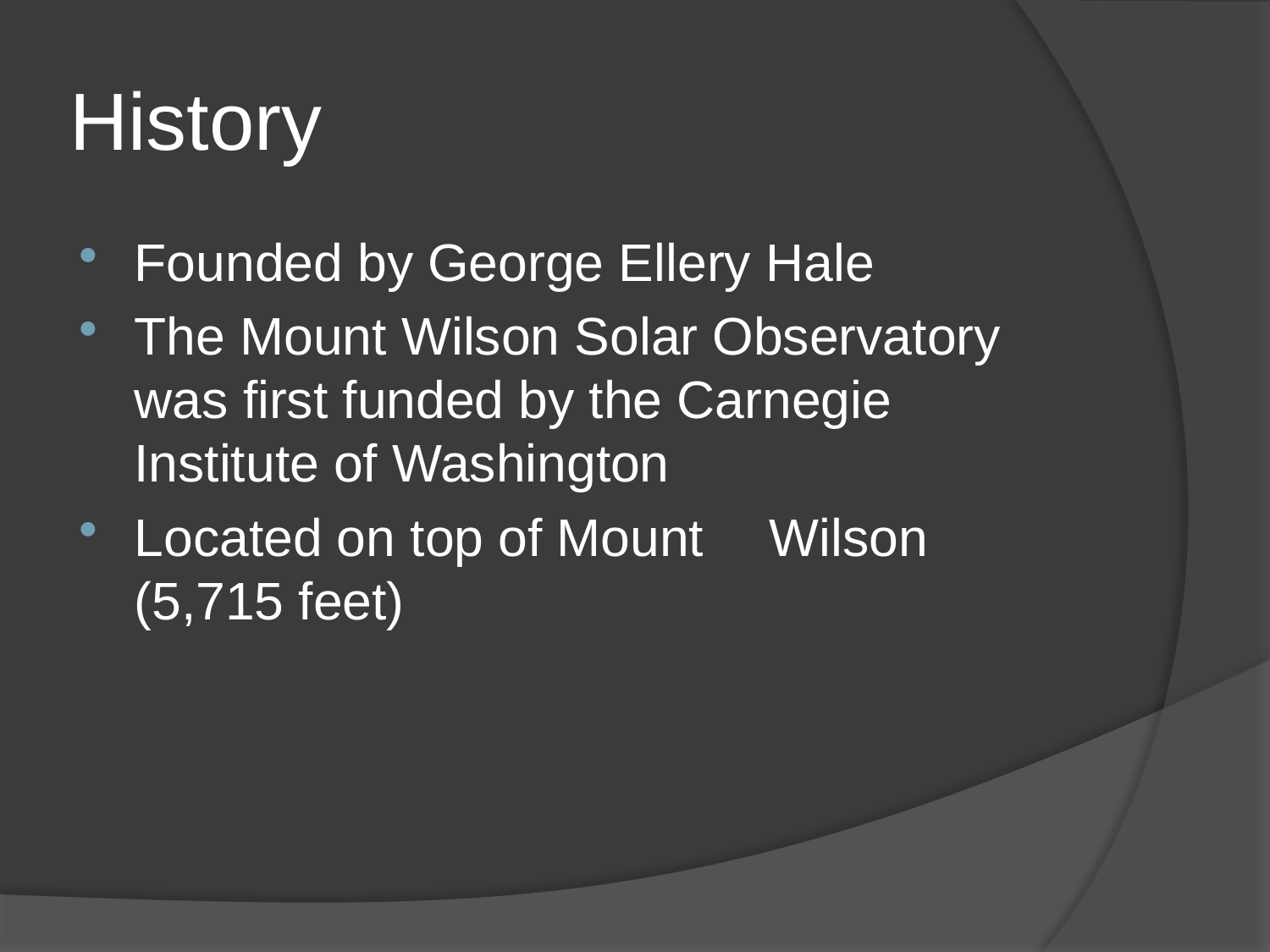

# History
Founded by George Ellery Hale
The Mount Wilson Solar Observatory was first funded by the Carnegie Institute of Washington
Located on top of Mount 	Wilson (5,715 feet)